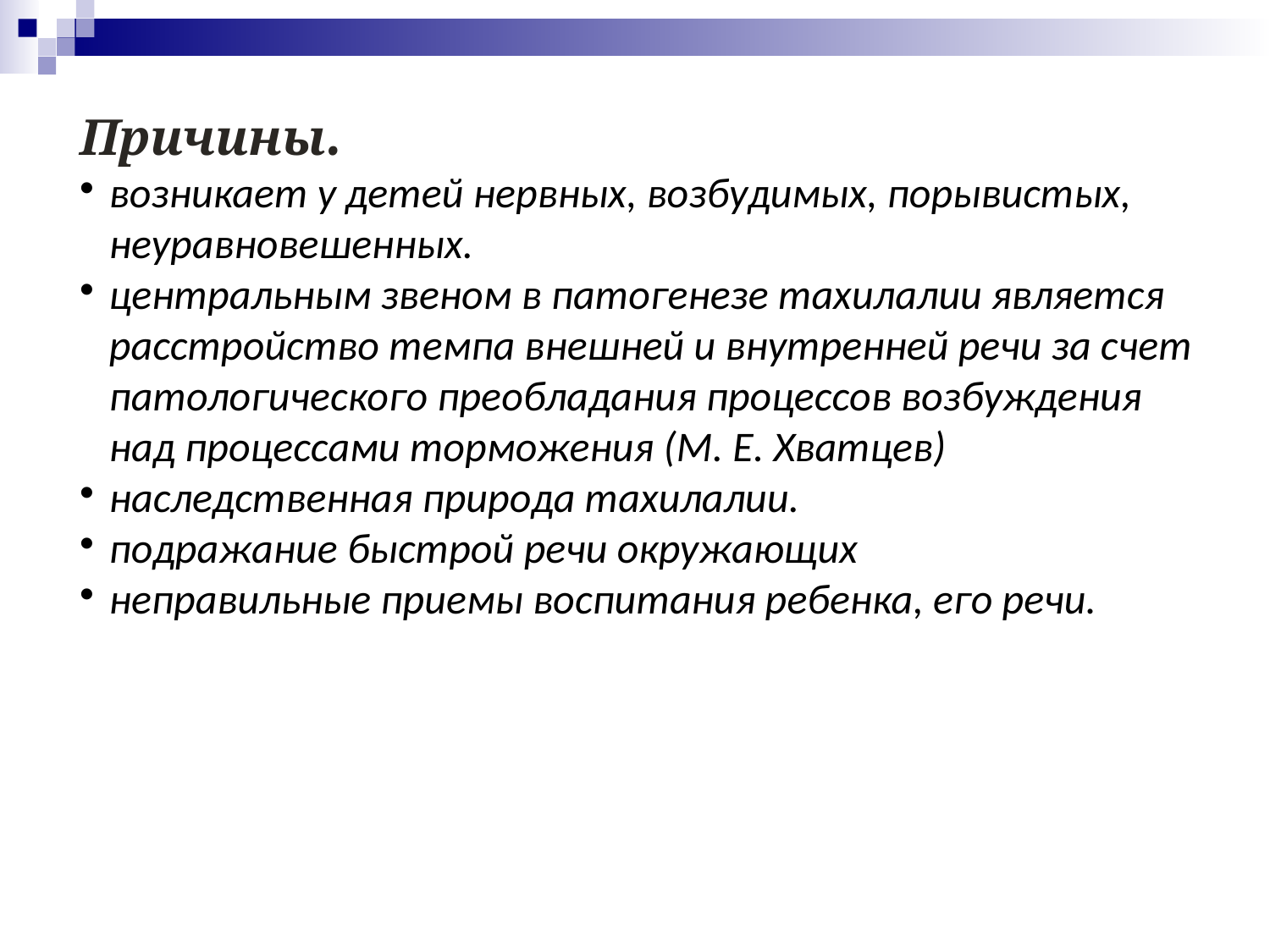

Причины.
возникает у детей нервных, возбудимых, порывистых, неуравновешенных.
центральным звеном в патогенезе тахилалии является расстройство темпа внешней и внутренней речи за счет патологического преобладания процессов возбуждения над процессами торможения (М. Е. Хватцев)
наследственная природа тахилалии.
подражание быстрой речи окружающих
неправильные приемы воспитания ребенка, его речи.